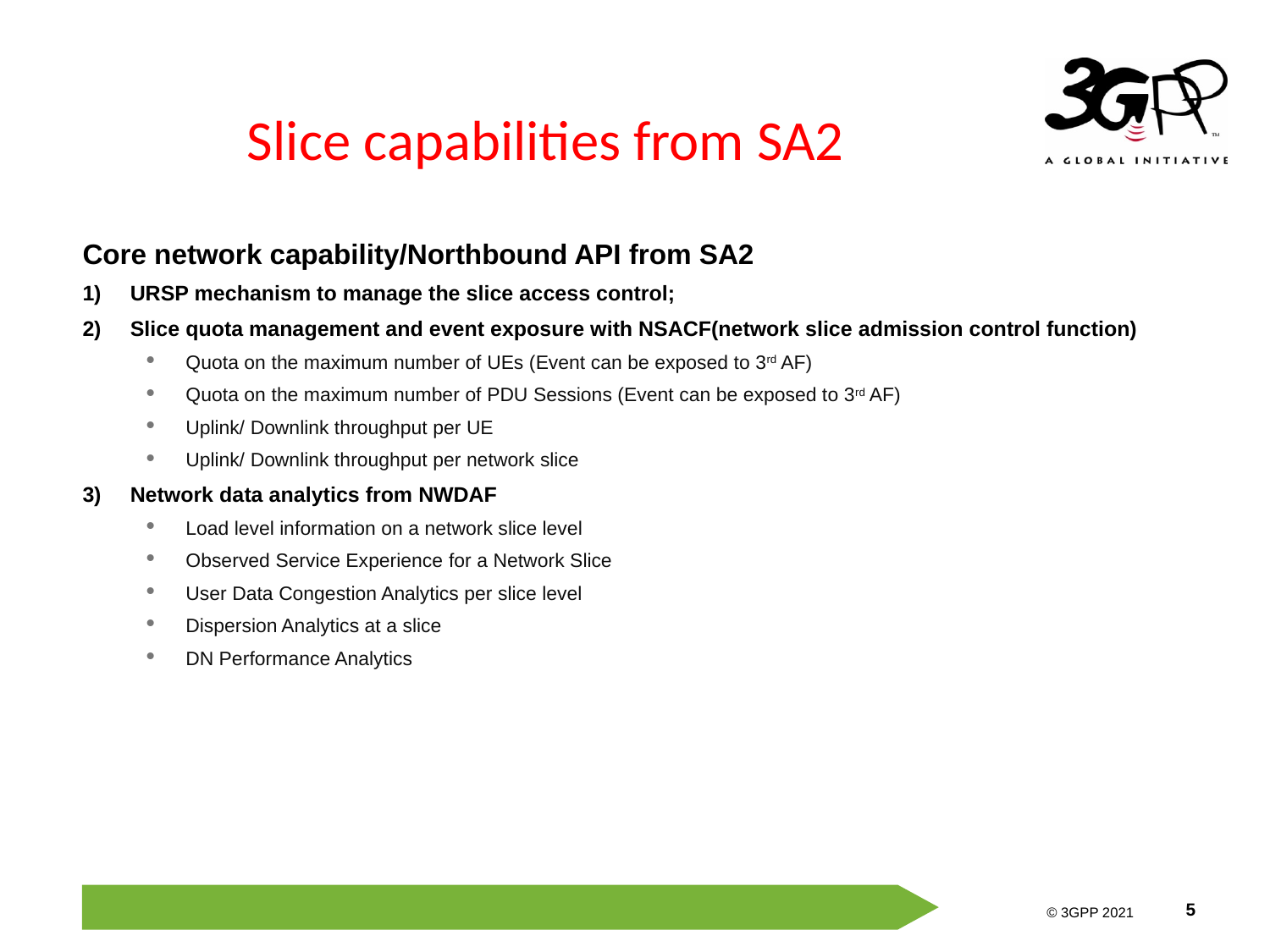

# Slice capabilities from SA2
Core network capability/Northbound API from SA2
URSP mechanism to manage the slice access control;
Slice quota management and event exposure with NSACF(network slice admission control function)
Quota on the maximum number of UEs (Event can be exposed to 3rd AF)
Quota on the maximum number of PDU Sessions (Event can be exposed to 3rd AF)
Uplink/ Downlink throughput per UE
Uplink/ Downlink throughput per network slice
Network data analytics from NWDAF
Load level information on a network slice level
Observed Service Experience for a Network Slice
User Data Congestion Analytics per slice level
Dispersion Analytics at a slice
DN Performance Analytics